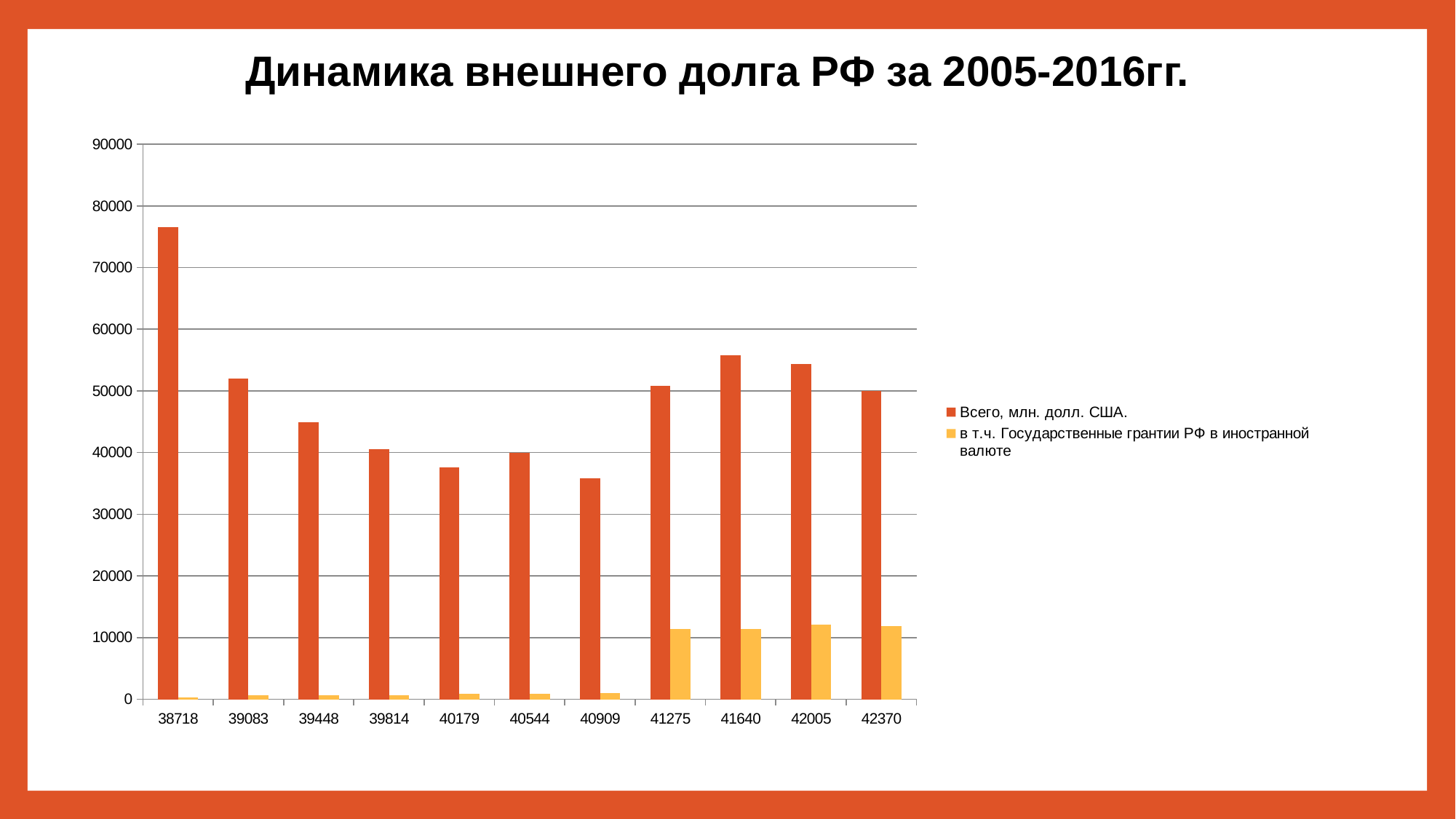

Динамика внешнего долга РФ за 2005-2016гг.

### Chart

| Category | Всего, млн. долл. США. | в т.ч. Государственные грантии РФ в иностранной валюте |
|---|---|---|
| 38718 | 76500.0 | 300.0 |
| 39083 | 52000.0 | 600.0 |
| 39448 | 44900.0 | 600.0 |
| 39814 | 40600.0 | 600.0 |
| 40179 | 37641.0 | 881.4 |
| 40544 | 39956.9 | 913.3 |
| 40909 | 35801.4 | 1008.9 |
| 41275 | 50769.2 | 11389.8 |
| 41640 | 55794.2 | 11399.1 |
| 42005 | 54355.4 | 12083.2 |
| 42370 | 50002.3 | 11875.9 |